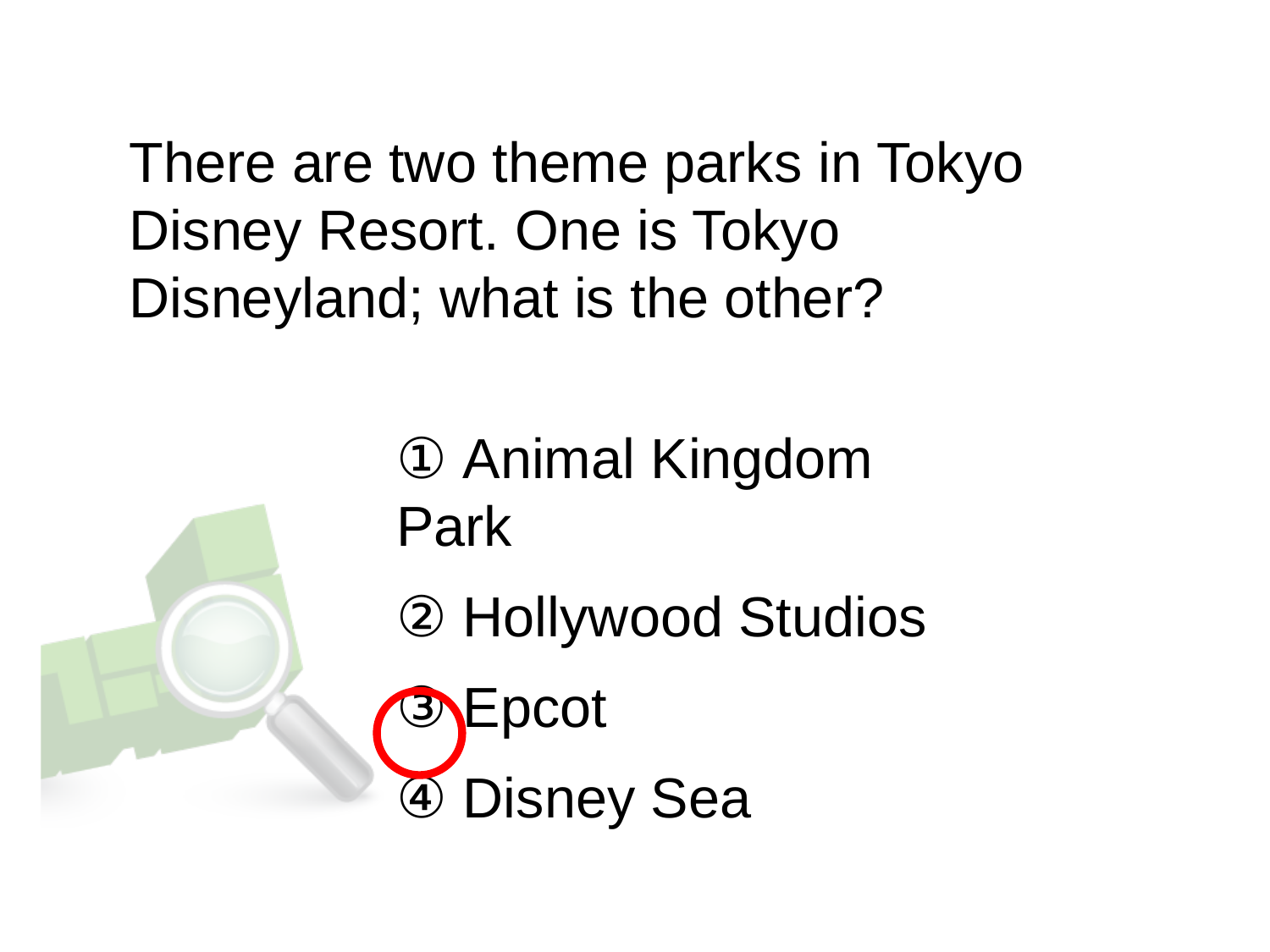

# There are two theme parks in Tokyo Disney Resort. One is Tokyo Disneyland; what is the other?
① Animal Kingdom Park
② Hollywood Studios
③ Epcot
④ Disney Sea